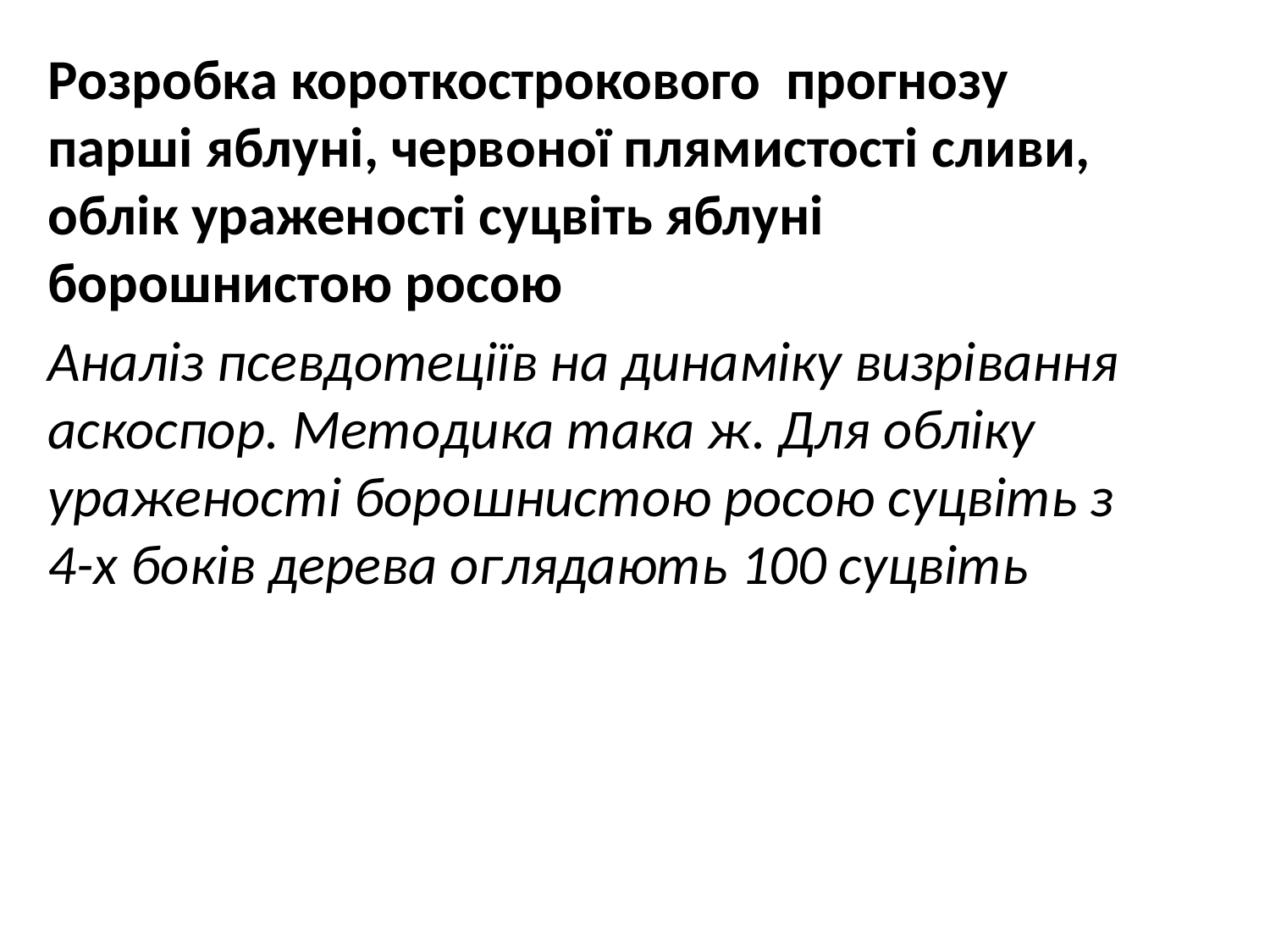

Розробка короткострокового  прогнозу парші яблуні, червоної плямистості сливи, облік ураженості суцвіть яблуні борошнистою росою
Аналіз псевдотеціїв на динаміку визрівання аскоспор. Методика така ж. Для обліку ураженості борошнистою росою суцвіть з 4-х боків дерева оглядають 100 суцвіть